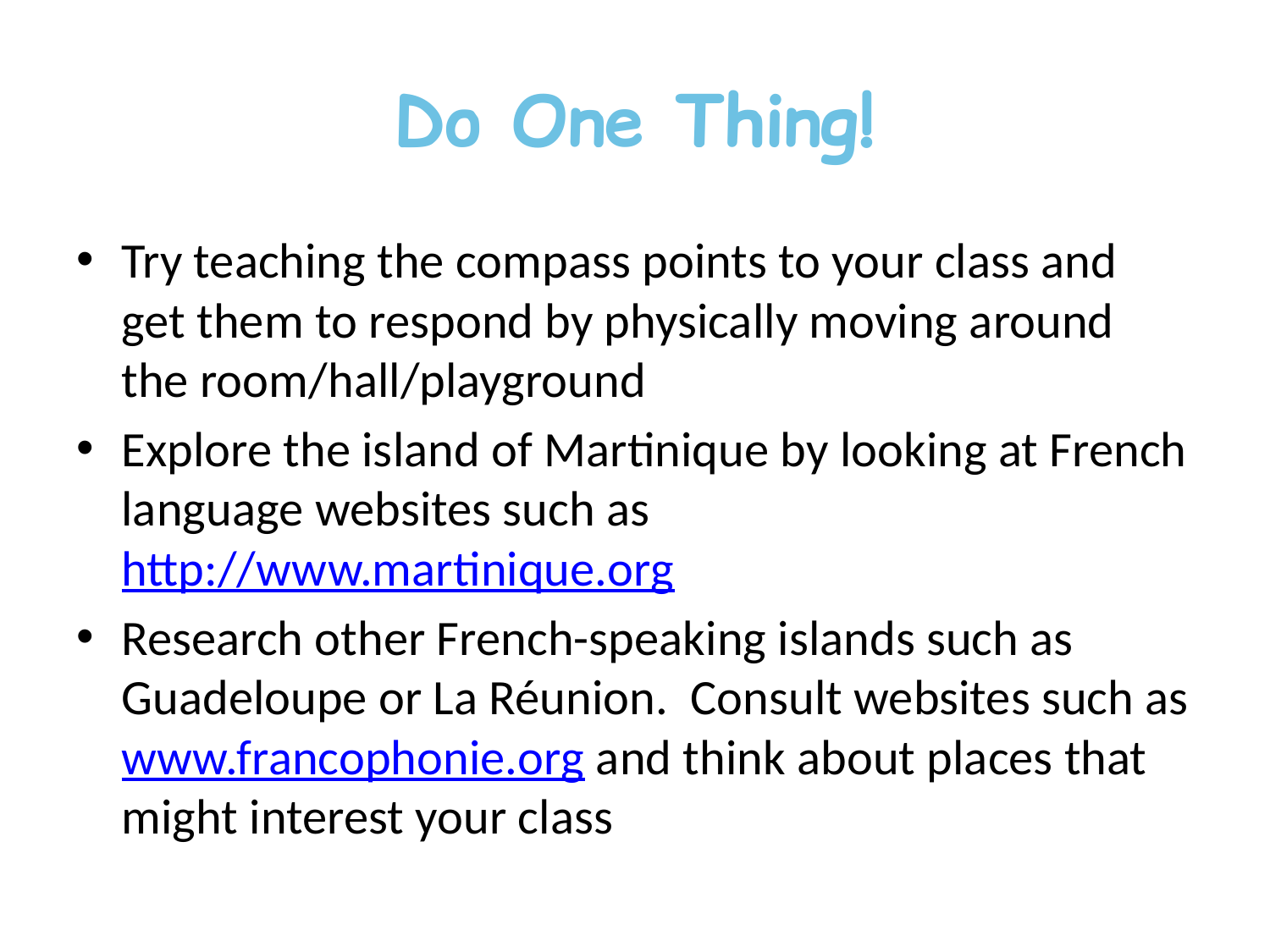

# Do One Thing!
Try teaching the compass points to your class and get them to respond by physically moving around the room/hall/playground
Explore the island of Martinique by looking at French language websites such as http://www.martinique.org
Research other French-speaking islands such as Guadeloupe or La Réunion.  Consult websites such as www.francophonie.org and think about places that might interest your class